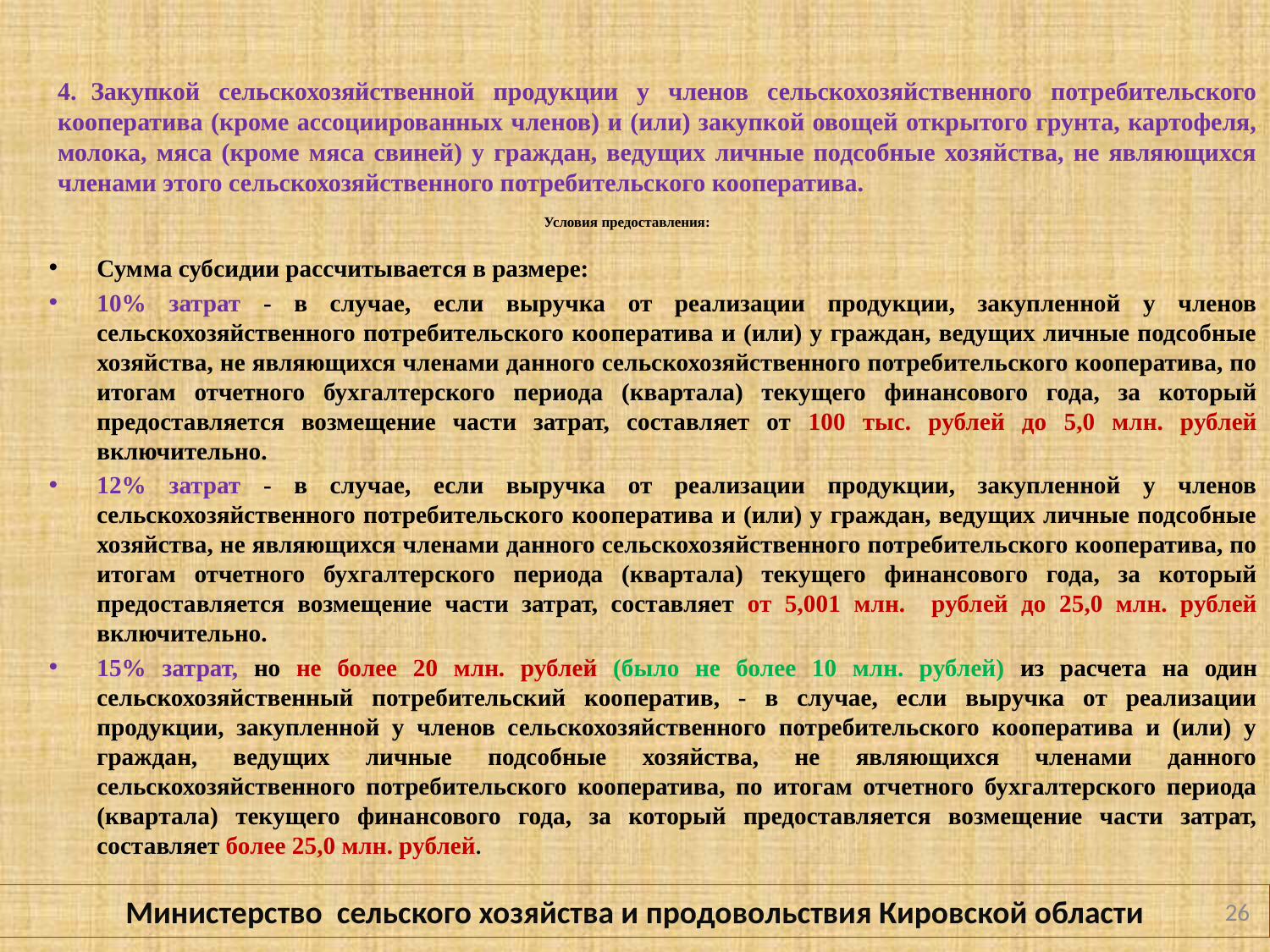

4. Закупкой сельскохозяйственной продукции у членов сельскохозяйственного потребительского кооператива (кроме ассоциированных членов) и (или) закупкой овощей открытого грунта, картофеля, молока, мяса (кроме мяса свиней) у граждан, ведущих личные подсобные хозяйства, не являющихся членами этого сельскохозяйственного потребительского кооператива.

# Условия предоставления:
Сумма субсидии рассчитывается в размере:
10% затрат - в случае, если выручка от реализации продукции, закупленной у членов сельскохозяйственного потребительского кооператива и (или) у граждан, ведущих личные подсобные хозяйства, не являющихся членами данного сельскохозяйственного потребительского кооператива, по итогам отчетного бухгалтерского периода (квартала) текущего финансового года, за который предоставляется возмещение части затрат, составляет от 100 тыс. рублей до 5,0 млн. рублей включительно.
12% затрат - в случае, если выручка от реализации продукции, закупленной у членов сельскохозяйственного потребительского кооператива и (или) у граждан, ведущих личные подсобные хозяйства, не являющихся членами данного сельскохозяйственного потребительского кооператива, по итогам отчетного бухгалтерского периода (квартала) текущего финансового года, за который предоставляется возмещение части затрат, составляет от 5,001 млн.  рублей до 25,0 млн. рублей включительно.
15% затрат, но не более 20 млн. рублей (было не более 10 млн. рублей) из расчета на один сельскохозяйственный потребительский кооператив, - в случае, если выручка от реализации продукции, закупленной у членов сельскохозяйственного потребительского кооператива и (или) у граждан, ведущих личные подсобные хозяйства, не являющихся членами данного сельскохозяйственного потребительского кооператива, по итогам отчетного бухгалтерского периода (квартала) текущего финансового года, за который предоставляется возмещение части затрат, составляет более 25,0 млн. рублей.

Министерство  сельского хозяйства и продовольствия Кировской области
26